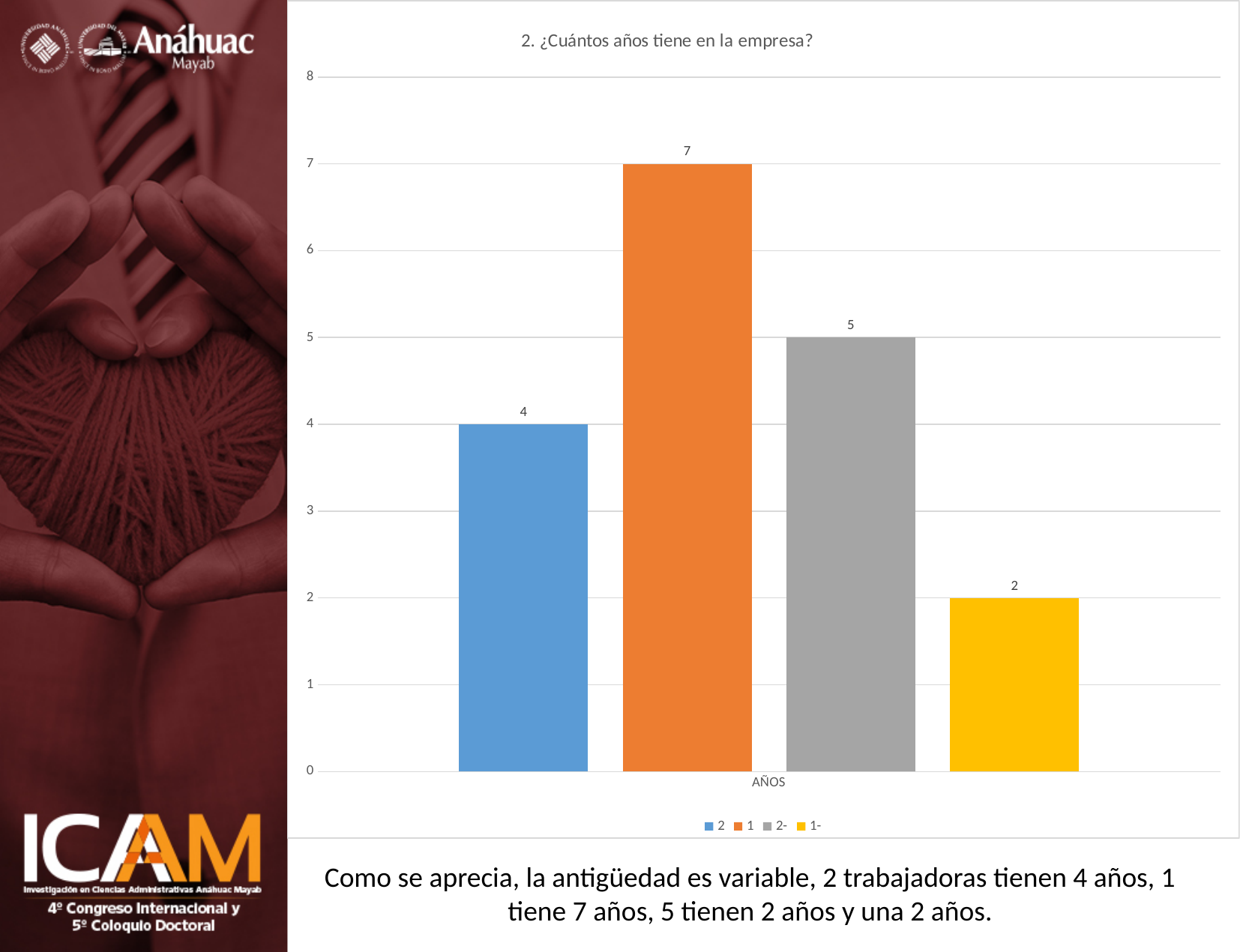

### Chart: 2. ¿Cuántos años tiene en la empresa?

| Category | 2 | 1 | 2- | 1- |
|---|---|---|---|---|
| AÑOS | 4.0 | 7.0 | 5.0 | 2.0 |
Como se aprecia, la antigüedad es variable, 2 trabajadoras tienen 4 años, 1 tiene 7 años, 5 tienen 2 años y una 2 años.